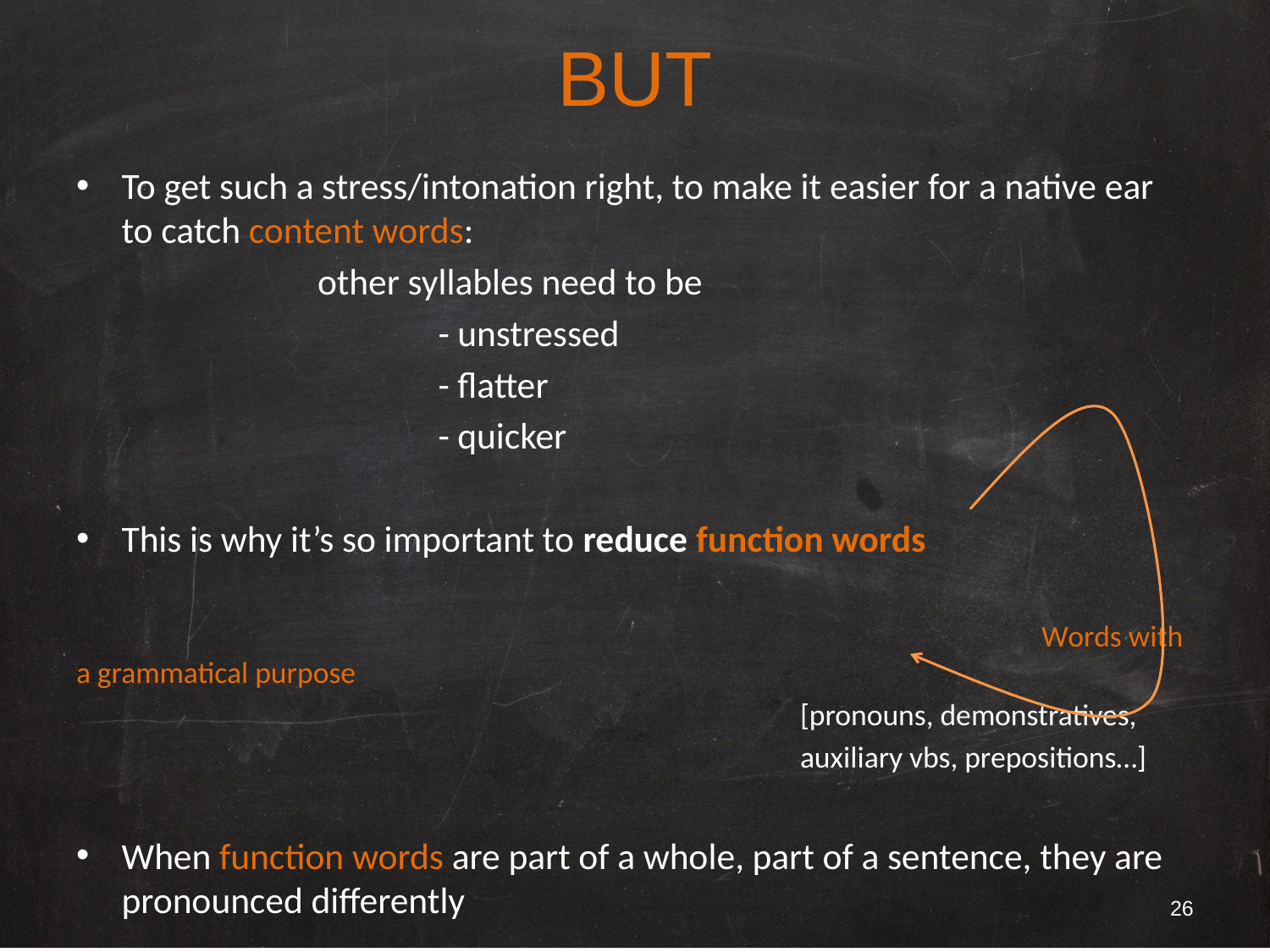

# BUT
To get such a stress/intonation right, to make it easier for a native ear to catch content words:
		other syllables need to be
			- unstressed
			- flatter
			- quicker

This is why it’s so important to reduce function words

								Words with a grammatical purpose
						[pronouns, demonstratives,
						auxiliary vbs, prepositions…]

When function words are part of a whole, part of a sentence, they are pronounced differently

26